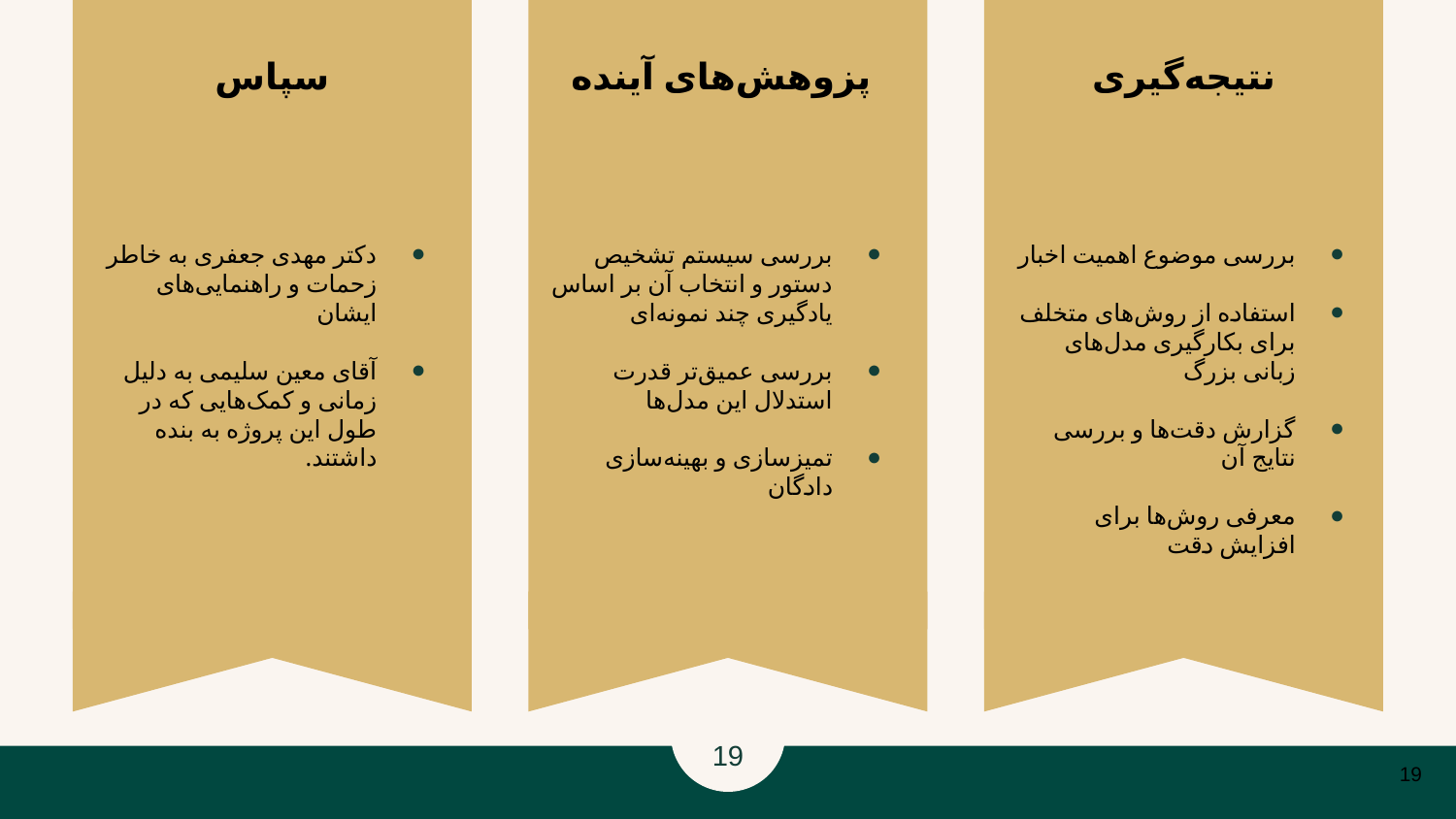

سپاس
پزوهش‌های آینده
نتیجه‌گیری
دکتر مهدی جعفری به خاطر زحمات و راهنمایی‌های ایشان

آقای معین سلیمی به دلیل زمانی و کمک‌هایی که در طول این پروژه به بنده داشتند.
بررسی سیستم تشخیص دستور و انتخاب آن بر اساس یادگیری چند نمونه‌ای

بررسی عمیق‌تر قدرت استدلال این مدل‌ها

تمیزسازی و بهینه‌سازی دادگان
بررسی موضوع اهمیت اخبار

استفاده از روش‌های متخلف برای بکارگیری مدل‌های زبانی بزرگ

گزارش دقت‌ها و بررسی نتایج آن

معرفی روش‌ها برای افزایش دقت
19